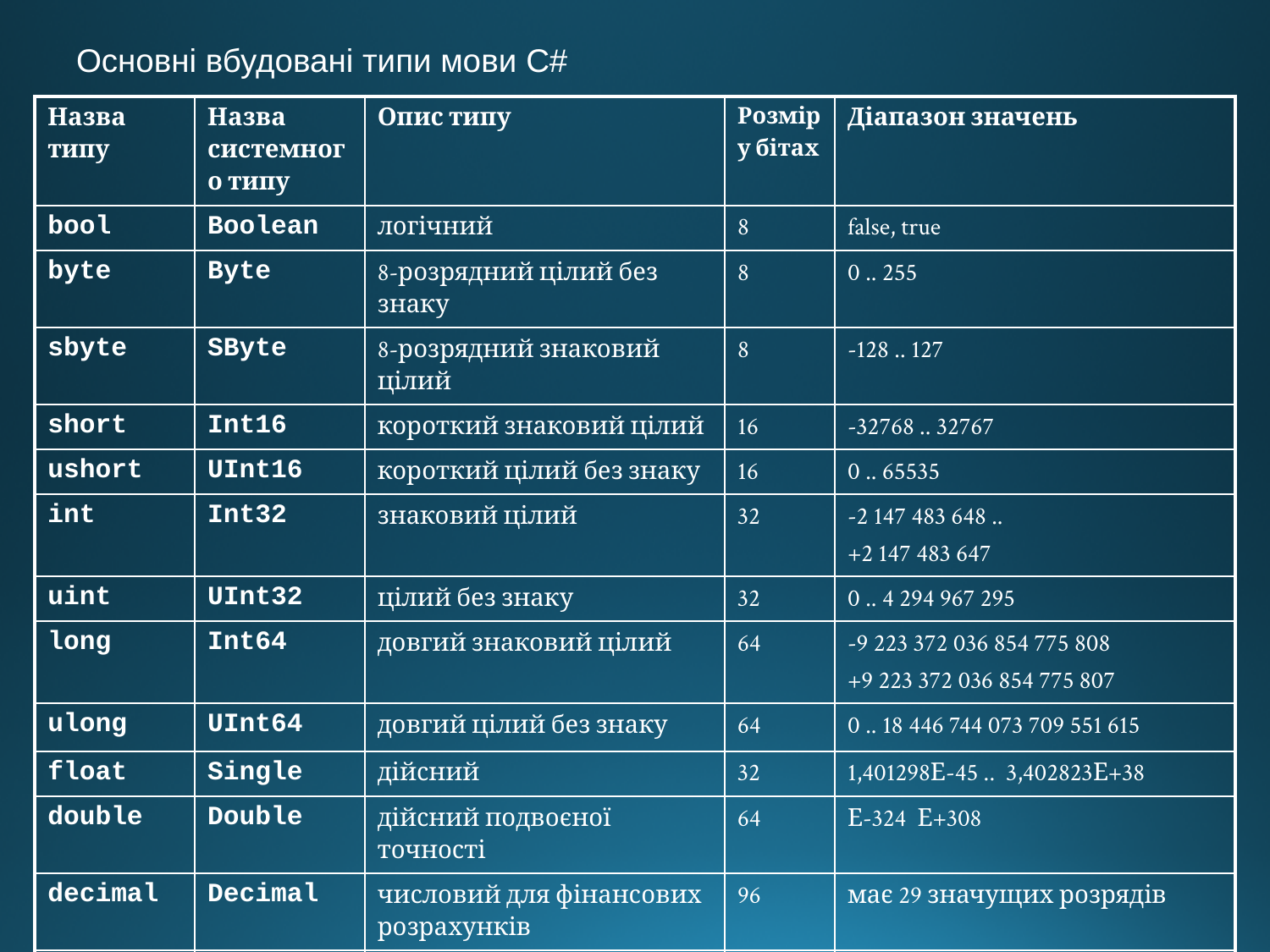

# Основні вбудовані типи мови C#
| Назва типу | Назва системного типу | Опис типу | Розмір у бітах | Діапазон значень |
| --- | --- | --- | --- | --- |
| bool | Boolean | логічний | 8 | false, true |
| byte | Byte | 8-розрядний цілий без знаку | 8 | 0 .. 255 |
| sbyte | SByte | 8-розрядний знаковий цілий | 8 | -128 .. 127 |
| short | Int16 | короткий знаковий цілий | 16 | -32768 .. 32767 |
| ushort | UInt16 | короткий цілий без знаку | 16 | 0 .. 65535 |
| int | Int32 | знаковий цілий | 32 | -2 147 483 648 .. +2 147 483 647 |
| uint | UInt32 | цілий без знаку | 32 | 0 .. 4 294 967 295 |
| long | Int64 | довгий знаковий цілий | 64 | -9 223 372 036 854 775 808 +9 223 372 036 854 775 807 |
| ulong | UInt64 | довгий цілий без знаку | 64 | 0 .. 18 446 744 073 709 551 615 |
| float | Single | дійсний | 32 | 1,401298Е-45 .. 3,402823Е+38 |
| double | Double | дійсний подвоєної точності | 64 | Е-324 Е+308 |
| decimal | Decimal | числовий для фінансових розрахунків | 96 | має 29 значущих розрядів |
| char | Char | символьний | 16 | 0 .. 65535 |
| string | String | Набір символів Unicode |  |  |